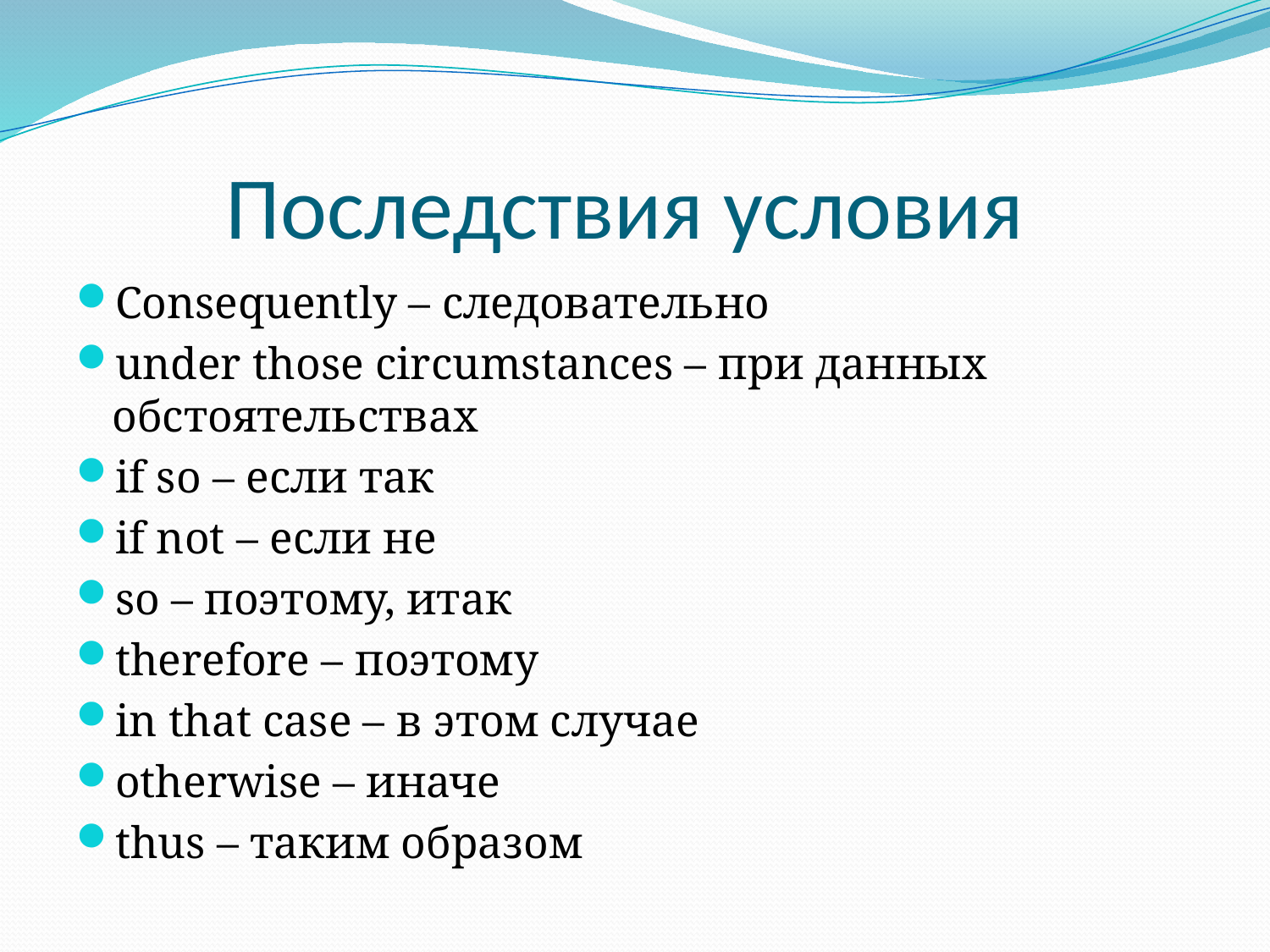

# Последствия условия
Consequently – следовательно
under those circumstances – при данных обстоятельствах
if so – если так
if not – если не
so – поэтому, итак
therefore – поэтому
in that case – в этом случае
otherwise – иначе
thus – таким образом